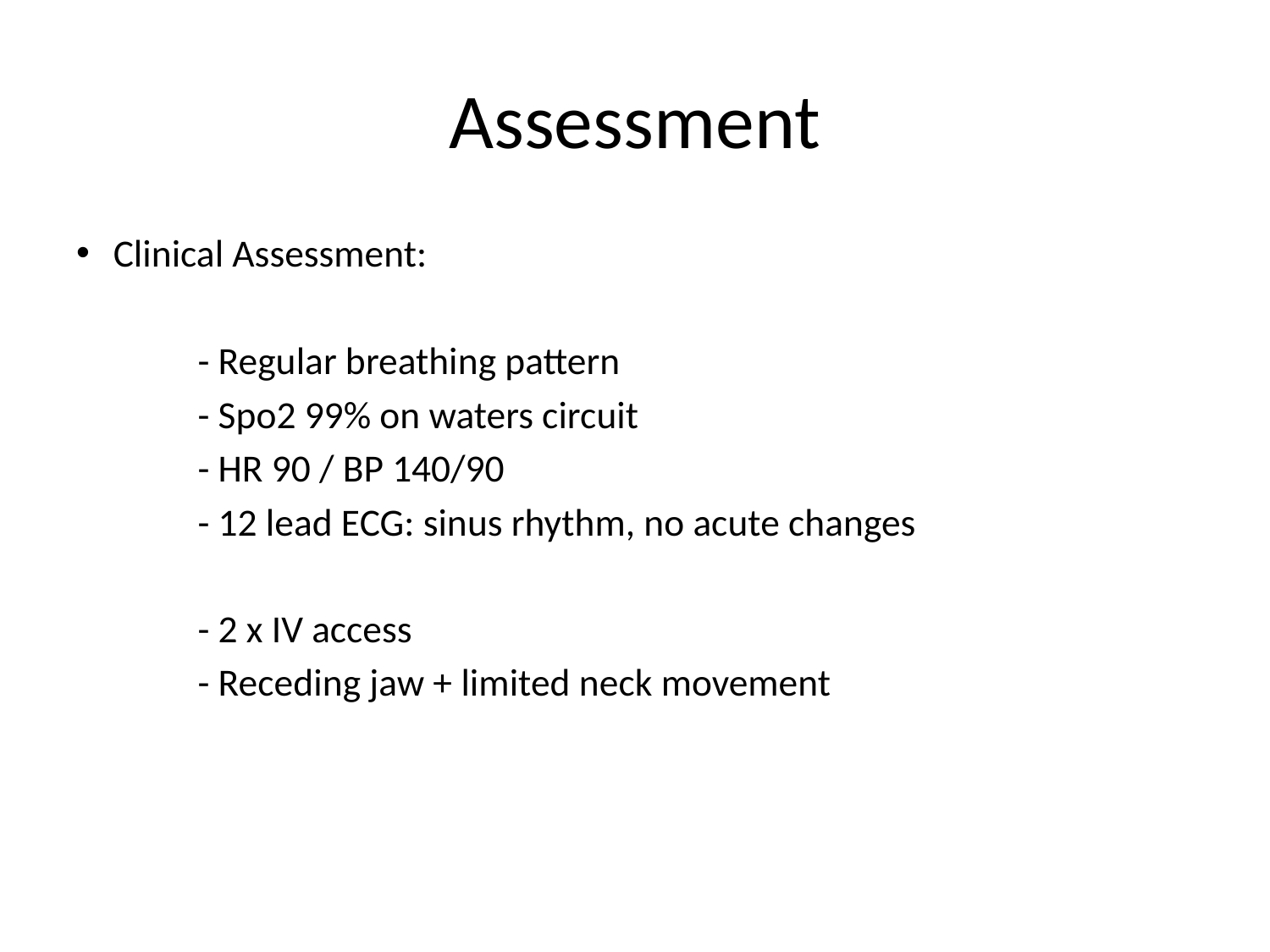

# Assessment
Clinical Assessment:

              - Regular breathing pattern
              - Spo2 99% on waters circuit
              - HR 90 / BP 140/90
              - 12 lead ECG: sinus rhythm, no acute changes
              - 2 x IV access
              - Receding jaw + limited neck movement